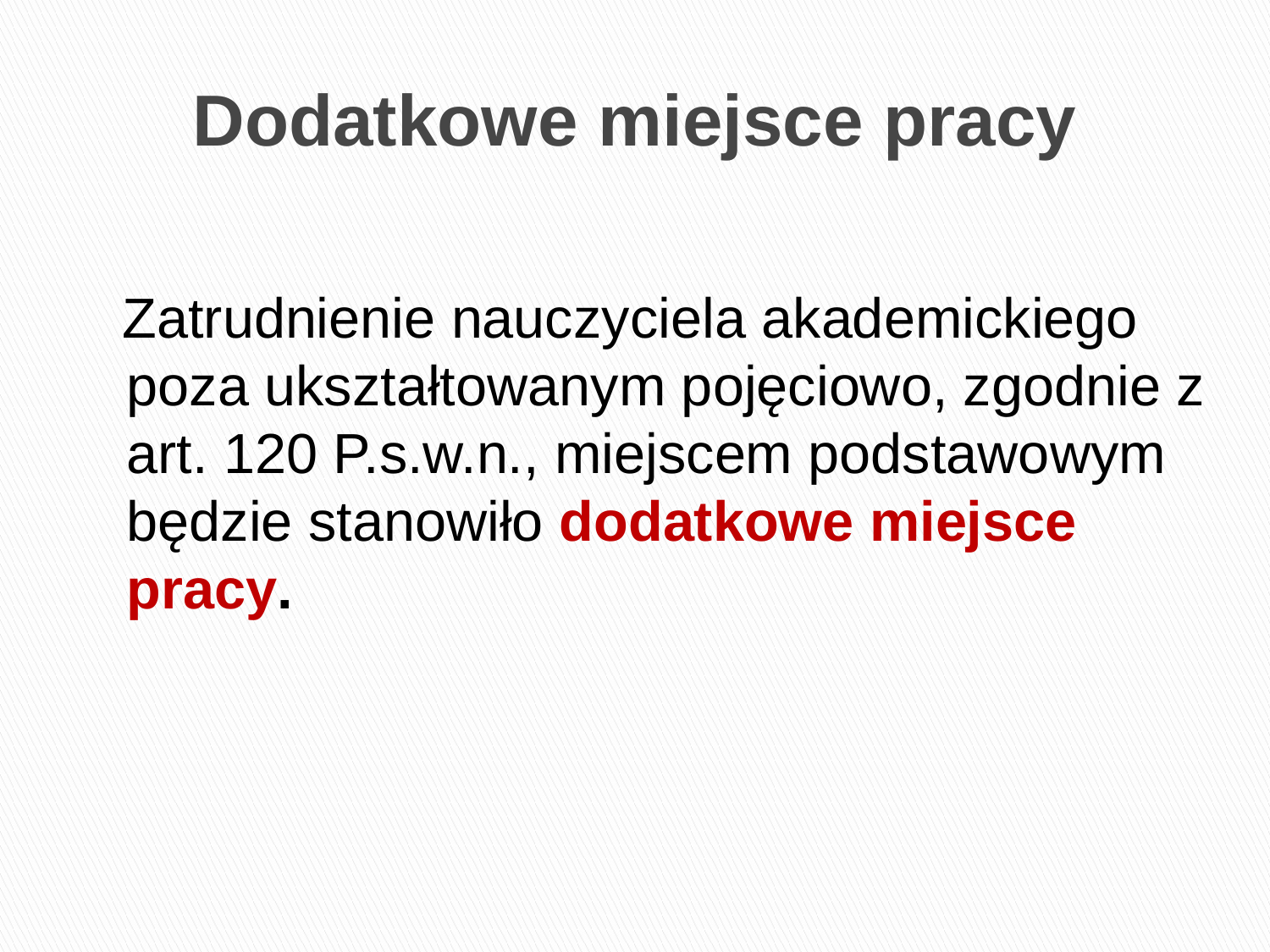

# Dodatkowe miejsce pracy

  Zatrudnienie nauczyciela akademickiego poza ukształtowanym pojęciowo, zgodnie z art. 120 P.s.w.n., miejscem podstawowym będzie stanowiło dodatkowe miejsce pracy.